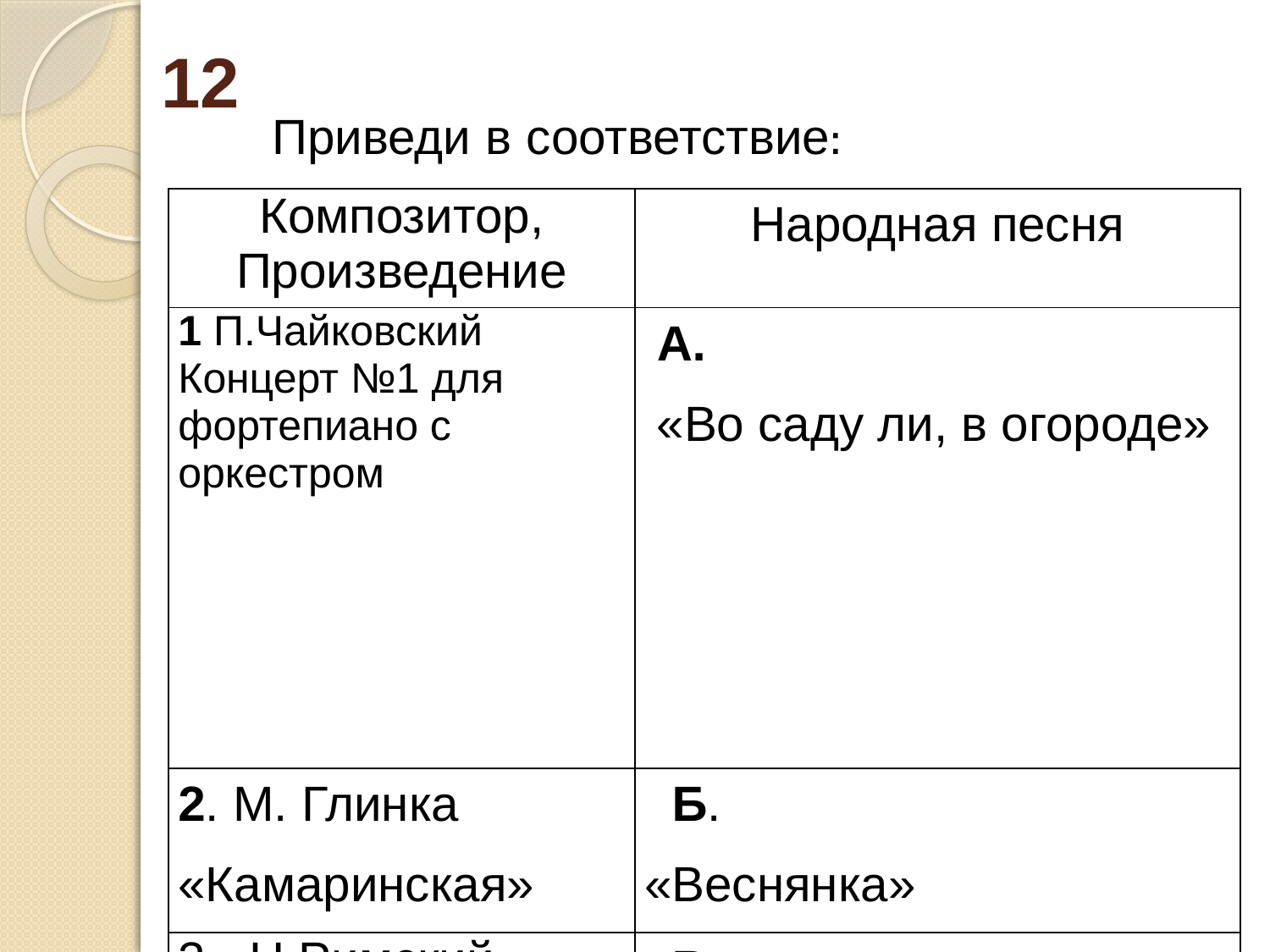

# 12
Приведи в соответствие:
| Композитор, Произведение | Народная песня |
| --- | --- |
| 1 П.Чайковский Концерт №1 для фортепиано с оркестром | А. «Во саду ли, в огороде» |
| 2. М. Глинка «Камаринская» | Б. «Веснянка» |
| Н.Римский-Корсаков. Опера «Садко» | В. «Из-за гор, гор высоких» |